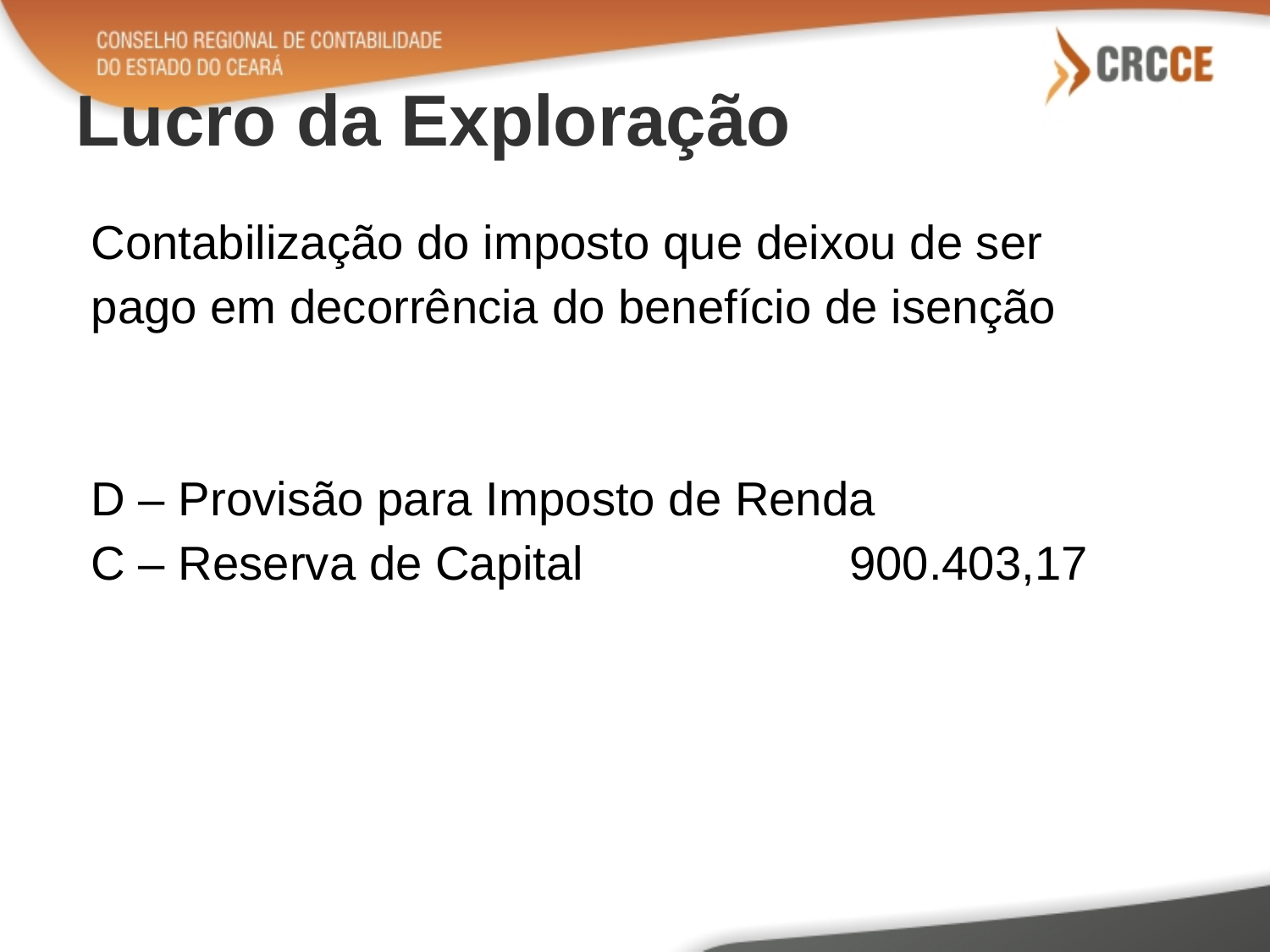

# Lucro da Exploração
Contabilização do imposto que deixou de ser
pago em decorrência do benefício de isenção

D – Provisão para Imposto de Renda
C – Reserva de Capital                    900.403,17